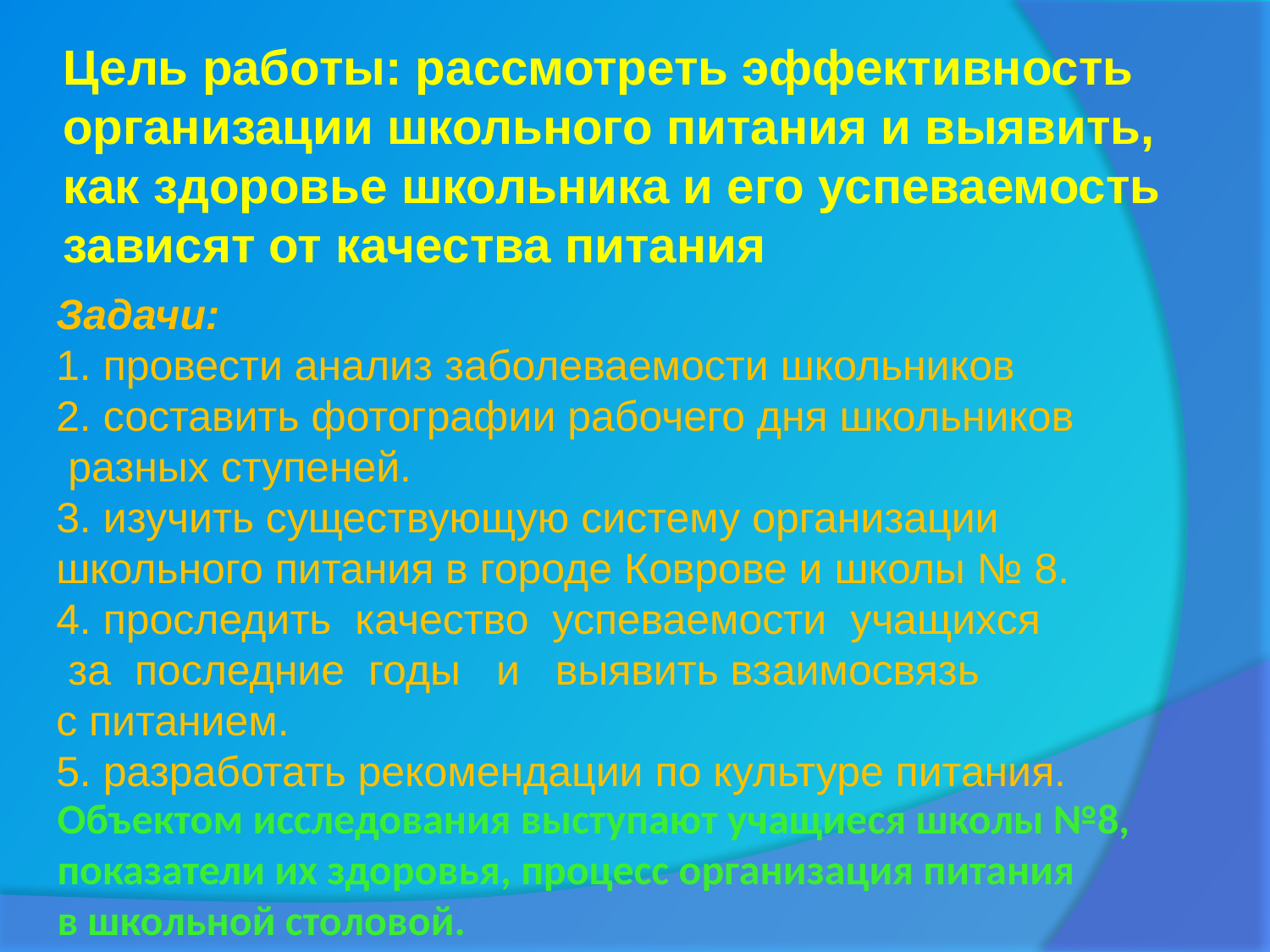

Цель работы: рассмотреть эффективность
организации школьного питания и выявить,
как здоровье школьника и его успеваемость
зависят от качества питания
Задачи:
1. провести анализ заболеваемости школьников
2. составить фотографии рабочего дня школьников
 разных ступеней.
3. изучить существующую систему организации
школьного питания в городе Коврове и школы № 8.
4. проследить  качество  успеваемости  учащихся
 за  последние  годы   и   выявить взаимосвязь
с питанием.
5. разработать рекомендации по культуре питания.

Объектом исследования выступают учащиеся школы №8,
показатели их здоровья, процесс организация питания
в школьной столовой.